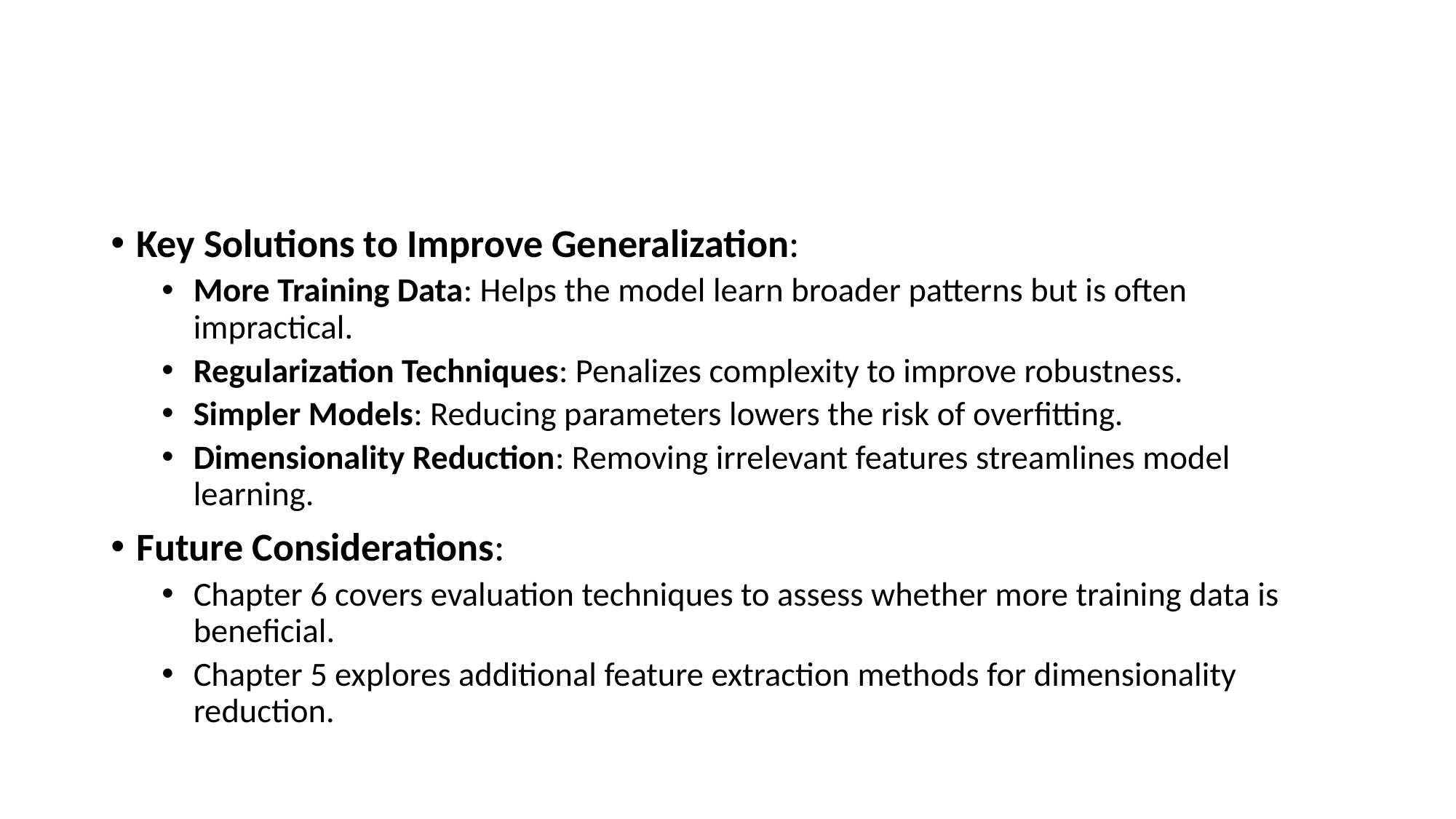

#
Key Solutions to Improve Generalization:
More Training Data: Helps the model learn broader patterns but is often impractical.
Regularization Techniques: Penalizes complexity to improve robustness.
Simpler Models: Reducing parameters lowers the risk of overfitting.
Dimensionality Reduction: Removing irrelevant features streamlines model learning.
Future Considerations:
Chapter 6 covers evaluation techniques to assess whether more training data is beneficial.
Chapter 5 explores additional feature extraction methods for dimensionality reduction.